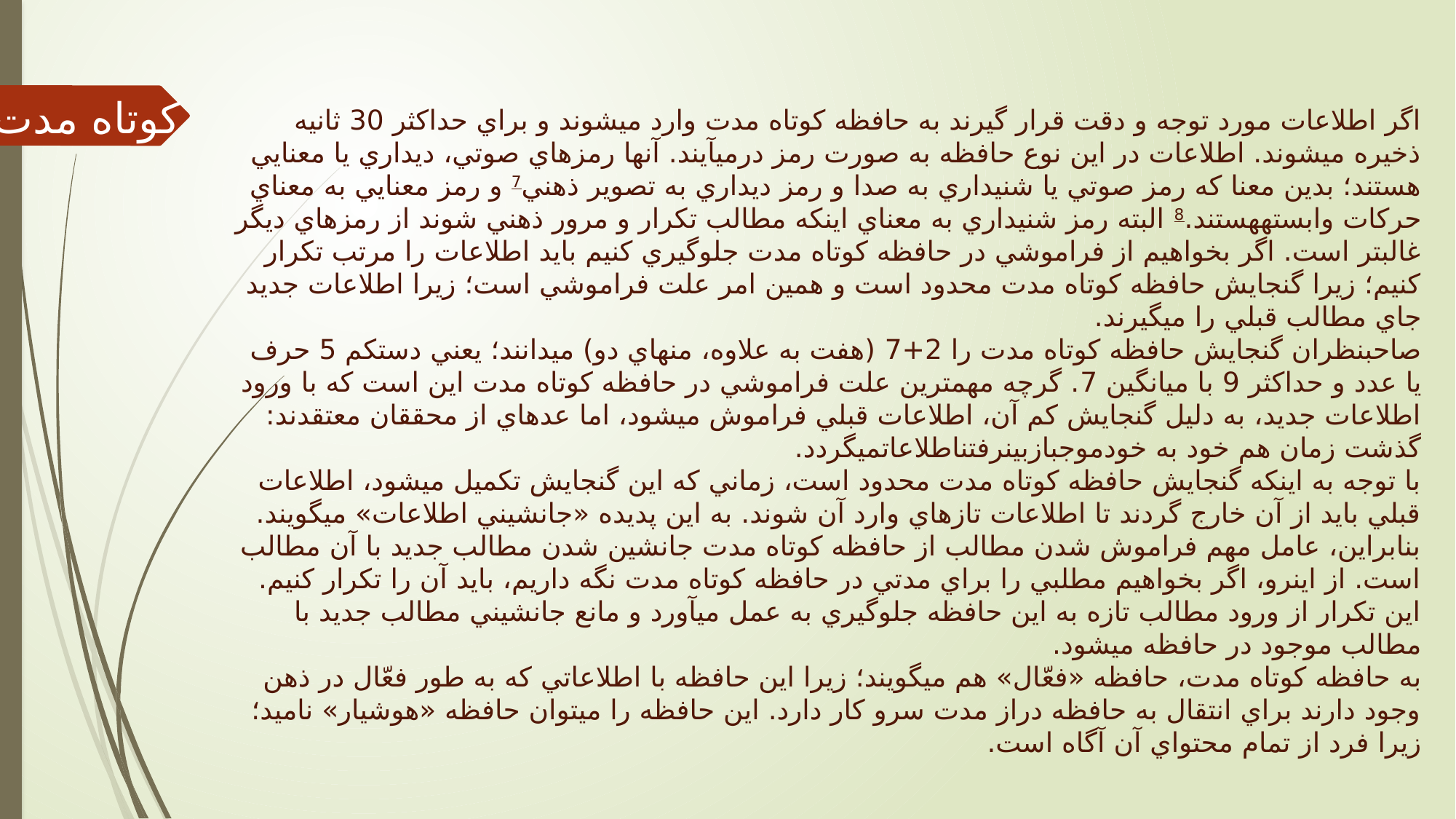

کوتاه مدت
اگر اطلاعات مورد توجه و دقت قرار گيرند به حافظه كوتاه مدت وارد مي‏شوند و براي حداكثر 30 ثانيه ذخيره مي‏شوند. اطلاعات در اين نوع حافظه به صورت رمز درمي‏آيند. آنها رمزهاي صوتي، ديداري يا معنايي هستند؛ بدين معنا كه رمز صوتي يا شنيداري به صدا و رمز ديداري به تصوير ذهني7 و رمز معنايي به معناي حركات وابستههستند.8 البته رمز شنيداري به معناي اينكه مطالب تكرار و مرور ذهني شوند از رمزهاي ديگر غالب‏تر است. اگر بخواهيم از فراموشي در حافظه كوتاه مدت جلوگيري كنيم بايد اطلاعات را مرتب تكرار كنيم؛ زيرا گنجايش حافظه كوتاه مدت محدود است و همين امر علت فراموشي است؛ زيرا اطلاعات جديد جاي مطالب قبلي را مي‏گيرند.
صاحب‏نظران گنجايش حافظه كوتاه مدت را 2+7 (هفت به علاوه، منهاي دو) مي‏دانند؛ يعني دست‏كم 5 حرف يا عدد و حداكثر 9 با ميانگين 7. گرچه مهم‏ترين علت فراموشي در حافظه كوتاه مدت اين است كه با ورود اطلاعات جديد، به دليل گنجايش كم آن، اطلاعات قبلي فراموش مي‏شود، اما عده‏اي از محققان معتقدند: گذشت زمان هم خود به خودموجب‏ازبين‏رفتن‏اطلاعات‏مي‏گردد.
با توجه به اينكه گنجايش حافظه كوتاه مدت محدود است، زماني كه اين گنجايش تكميل مي‏شود، اطلاعات قبلي بايد از آن خارج گردند تا اطلاعات تازه‏اي وارد آن شوند. به اين پديده «جانشيني اطلاعات» مي‏گويند. بنابراين، عامل مهم فراموش شدن مطالب از حافظه كوتاه مدت جانشين شدن مطالب جديد با آن مطالب است. از اين‏رو، اگر بخواهيم مطلبي را براي مدتي در حافظه كوتاه مدت نگه داريم، بايد آن را تكرار كنيم. اين تكرار از ورود مطالب تازه به اين حافظه جلوگيري به عمل مي‏آورد و مانع جانشيني مطالب جديد با مطالب موجود در حافظه مي‏شود.
به حافظه كوتاه مدت، حافظه «فعّال» هم مي‏گويند؛ زيرا اين حافظه با اطلاعاتي كه به طور فعّال در ذهن وجود دارند براي انتقال به حافظه دراز مدت سرو كار دارد. اين حافظه را مي‏توان حافظه «هوشيار» ناميد؛ زيرا فرد از تمام محتواي آن آگاه است.